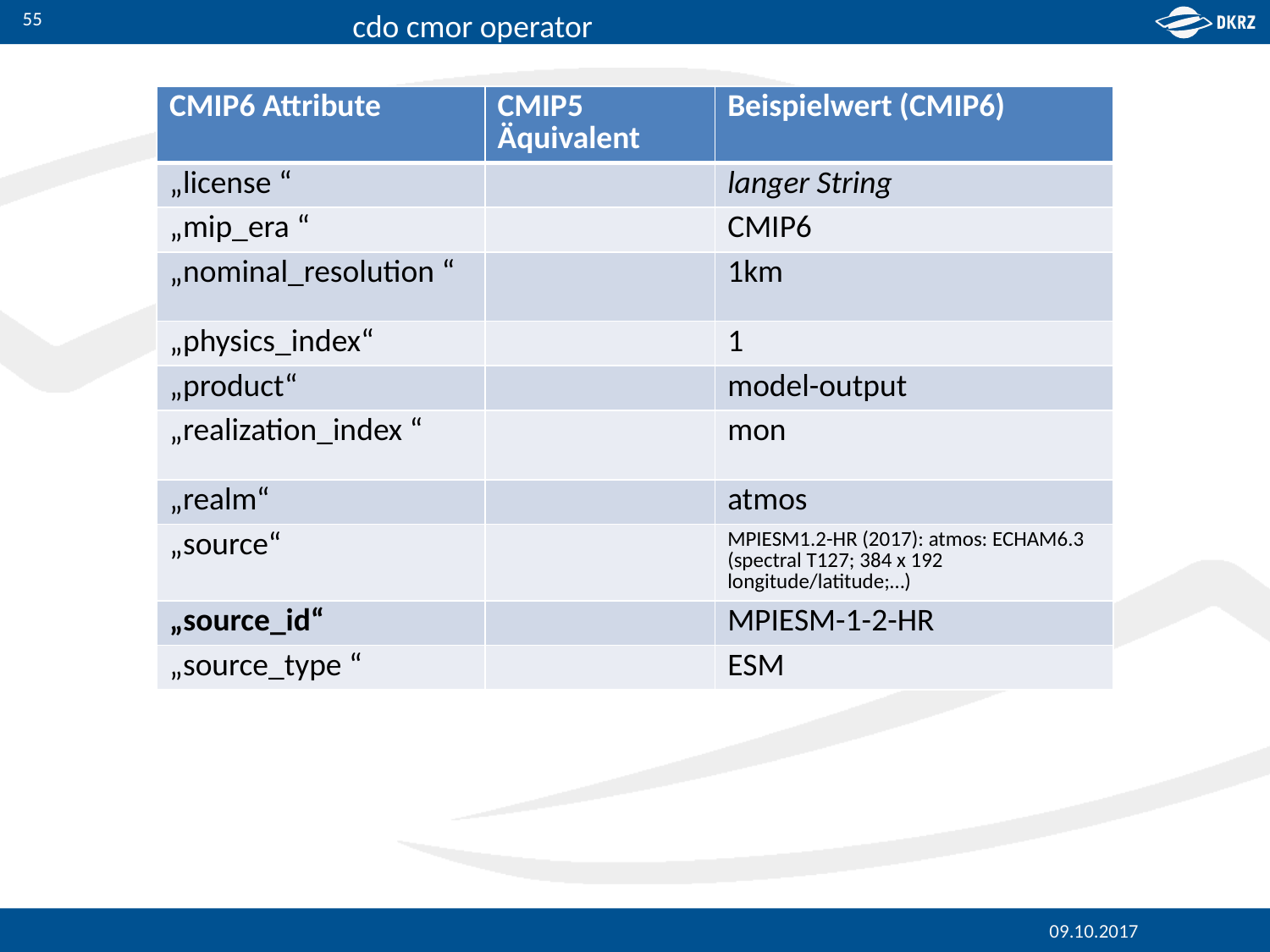

55
| CMIP6 Attribute | CMIP5 Äquivalent | Beispielwert (CMIP6) |
| --- | --- | --- |
| „license “ |  | langer String |
| „mip\_era “ |  | CMIP6 |
| „nominal\_resolution “ |  | 1km |
| „physics\_index“ |  | 1 |
| „product“ |  | model-output |
| „realization\_index “ |  | mon |
| „realm“ |  | atmos |
| „source“ |  | MPIESM1.2-HR (2017): atmos: ECHAM6.3 (spectral T127; 384 x 192 longitude/latitude;…) |
| „source\_id“ |  | MPIESM-1-2-HR |
| „source\_type “ |  | ESM |
09.10.2017